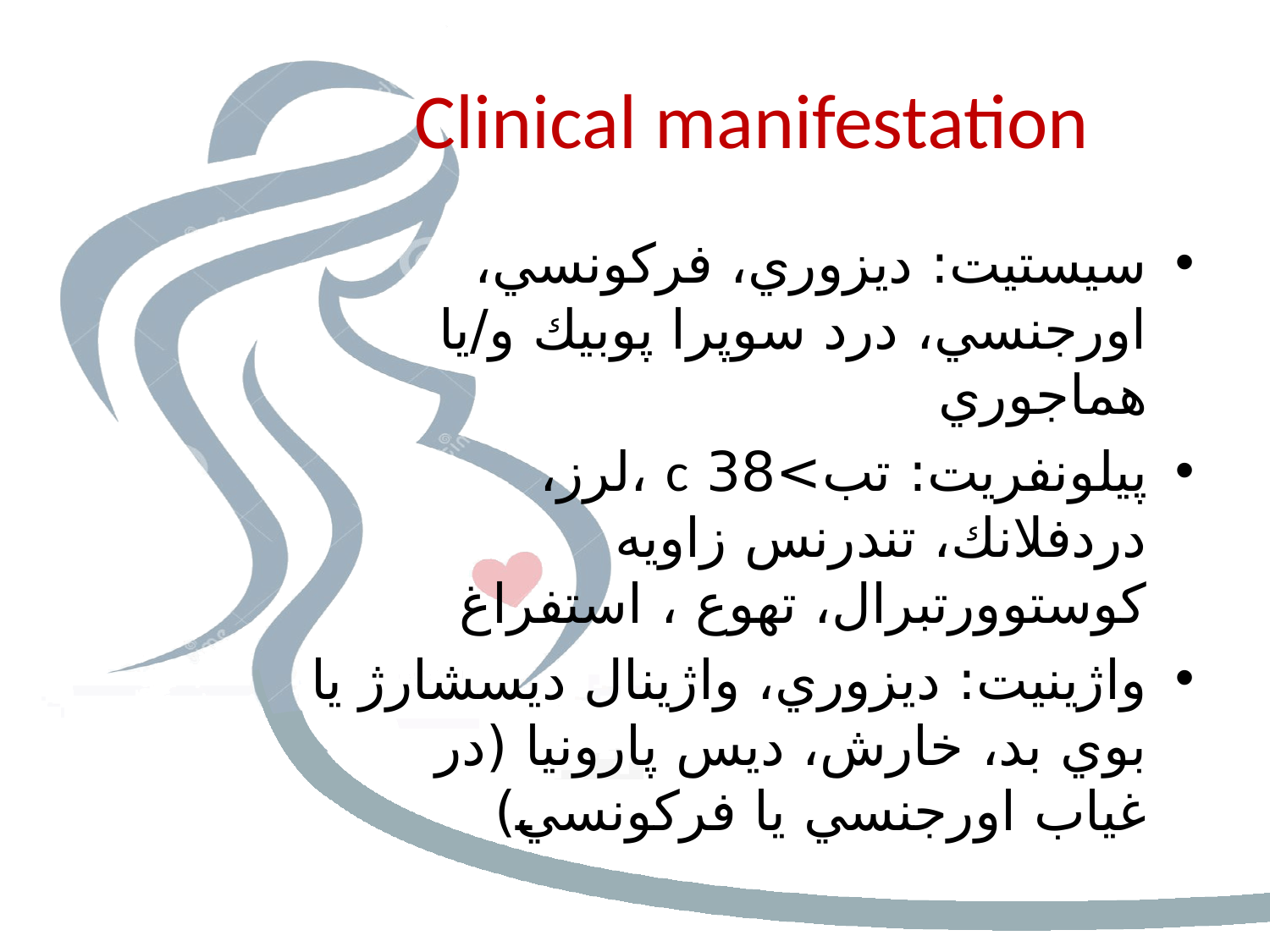

# Clinical manifestation
سيستيت: ديزوري، فركونسي، اورجنسي، درد سوپرا پوبيك و/يا هماجوري
پيلونفريت: تب>38 c ،لرز، دردفلانك، تندرنس زاويه كوستوورتبرال، تهوع ، استفراغ
واژينيت: ديزوري، واژينال ديسشارژ يا بوي بد، خارش، ديس پارونيا (در غياب اورجنسي يا فركونسي)